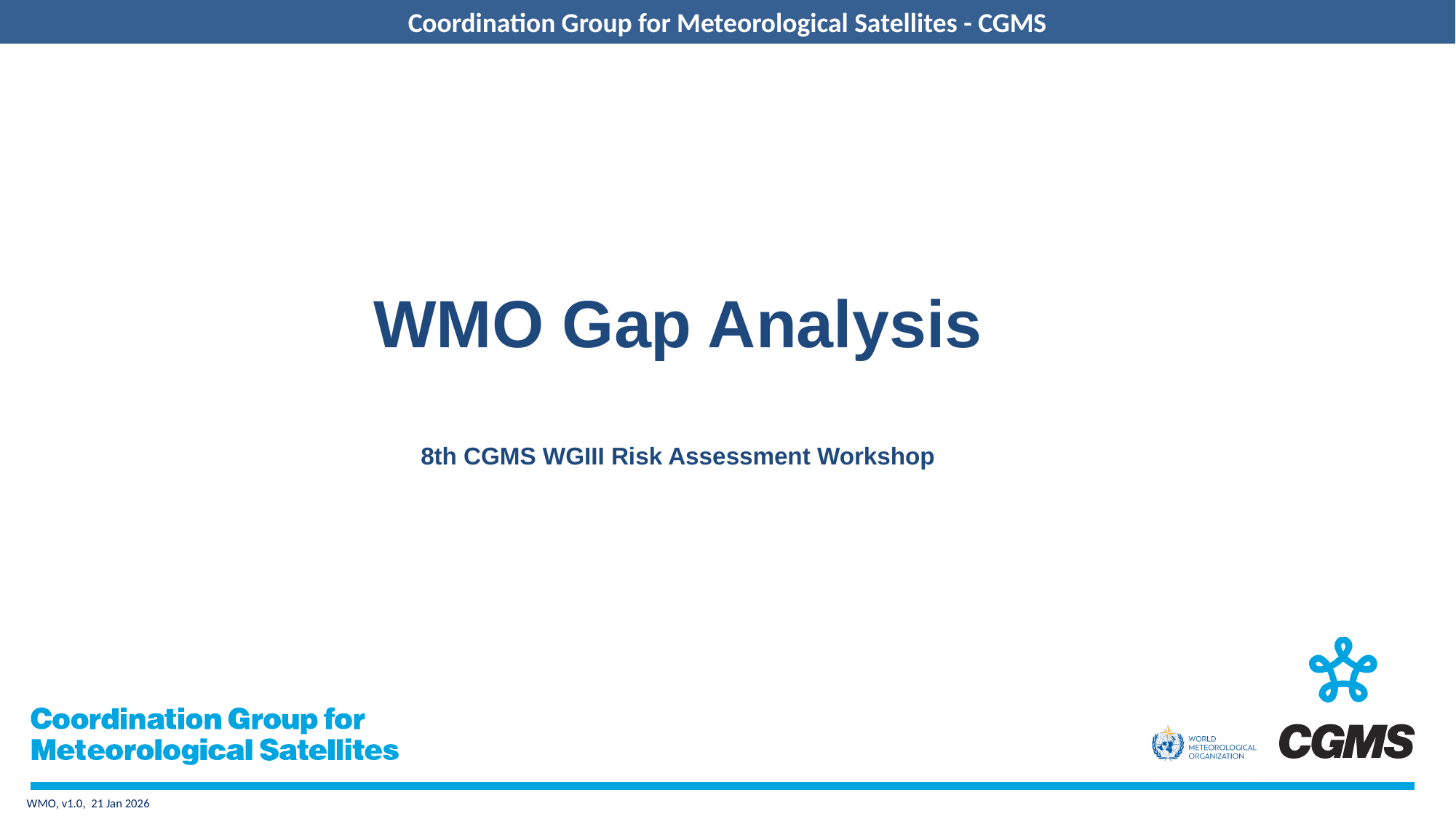

# WMO Gap Analysis 8th CGMS WGIII Risk Assessment Workshop